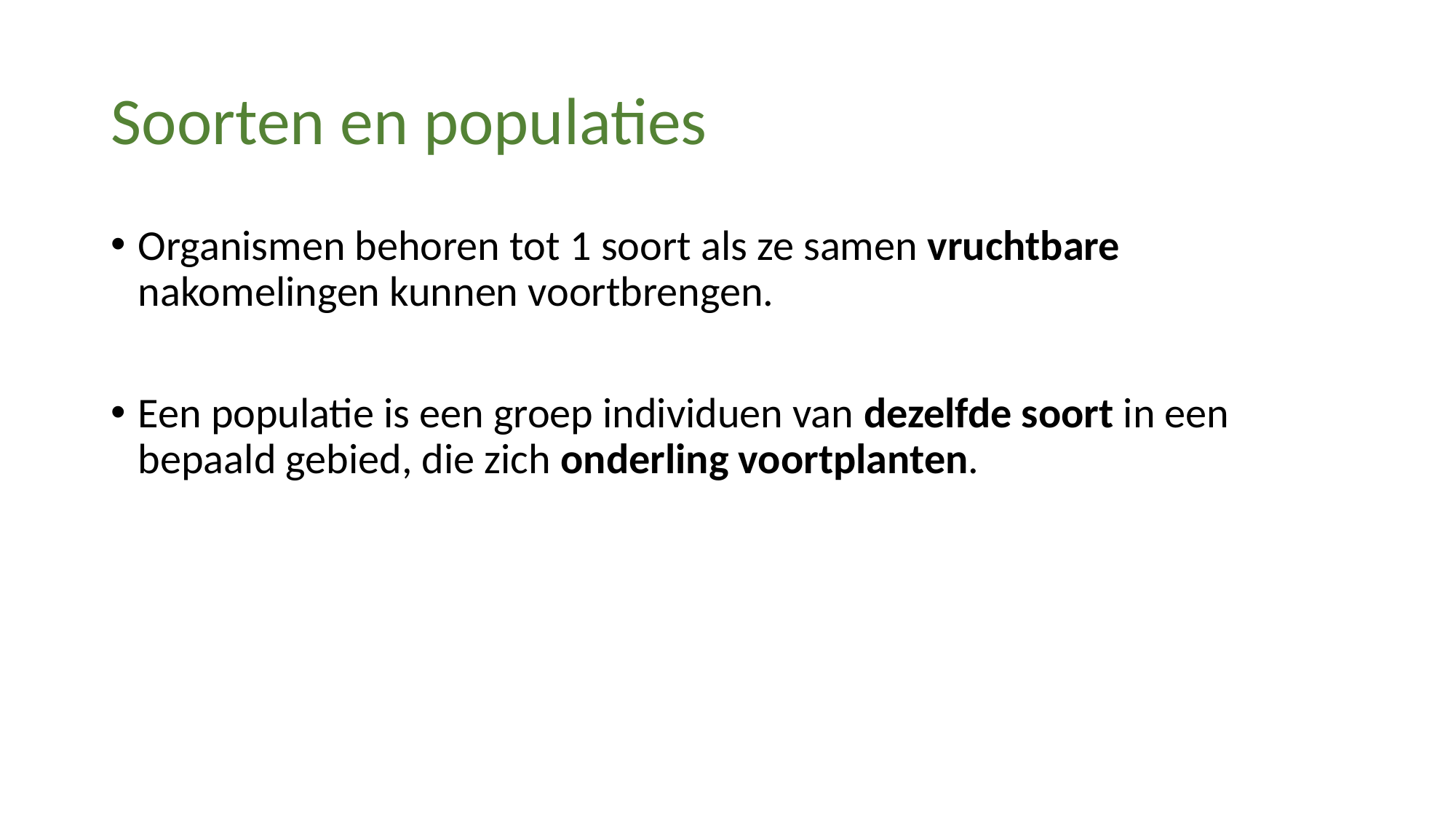

# Soorten en populaties
Organismen behoren tot 1 soort als ze samen vruchtbare nakomelingen kunnen voortbrengen.

Een populatie is een groep individuen van dezelfde soort in een bepaald gebied, die zich onderling voortplanten.